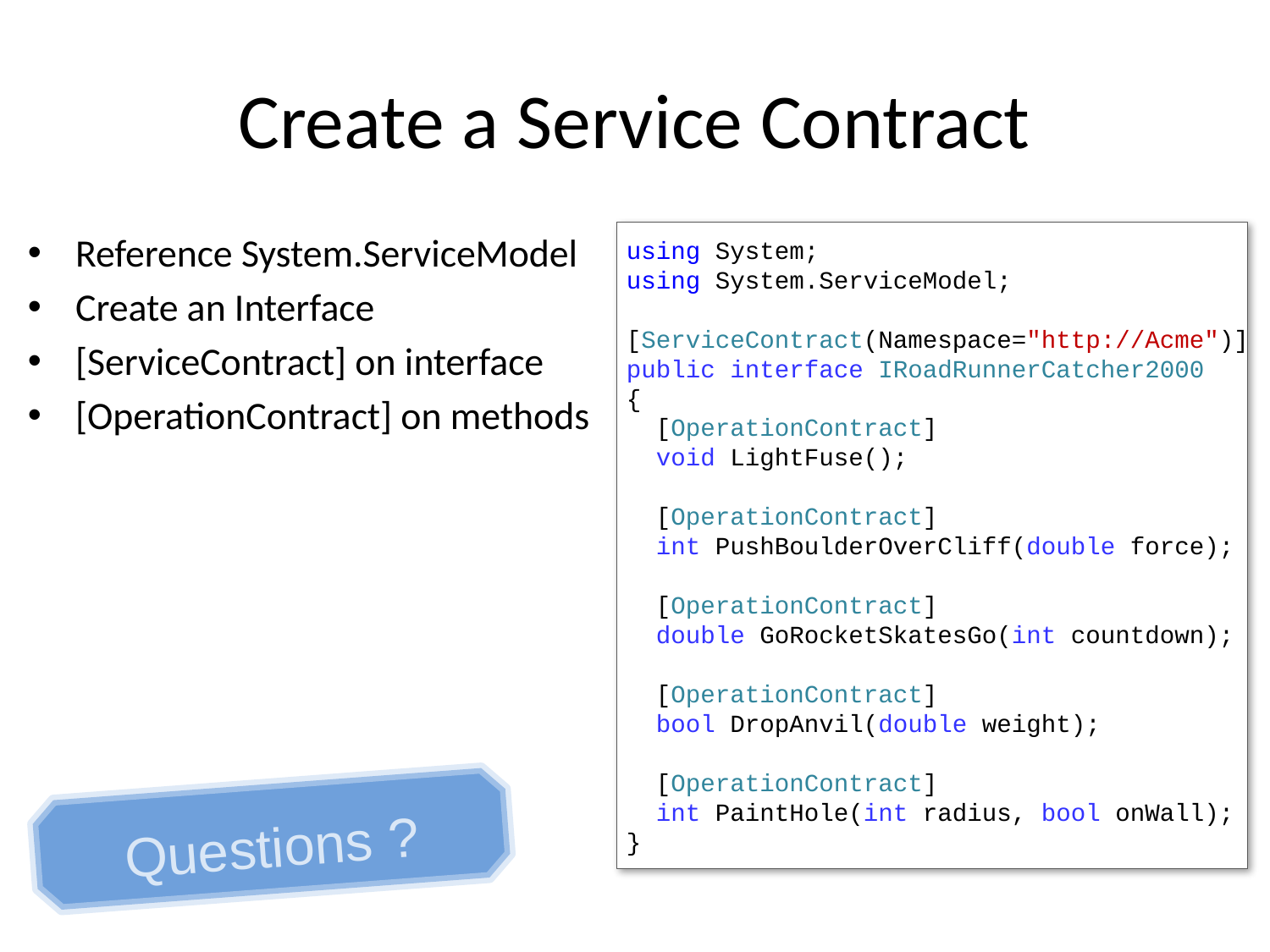

# Create a Service Contract
Reference System.ServiceModel
Create an Interface
[ServiceContract] on interface
[OperationContract] on methods

using System;
using System.ServiceModel;
[ServiceContract(Namespace="http://Acme")]
public interface IRoadRunnerCatcher2000
{
  [OperationContract]
  void LightFuse();

  [OperationContract]
  int PushBoulderOverCliff(double force);
  [OperationContract]
  double GoRocketSkatesGo(int countdown);
  [OperationContract]
  bool DropAnvil(double weight);
  [OperationContract]
  int PaintHole(int radius, bool onWall);
}
Questions ?